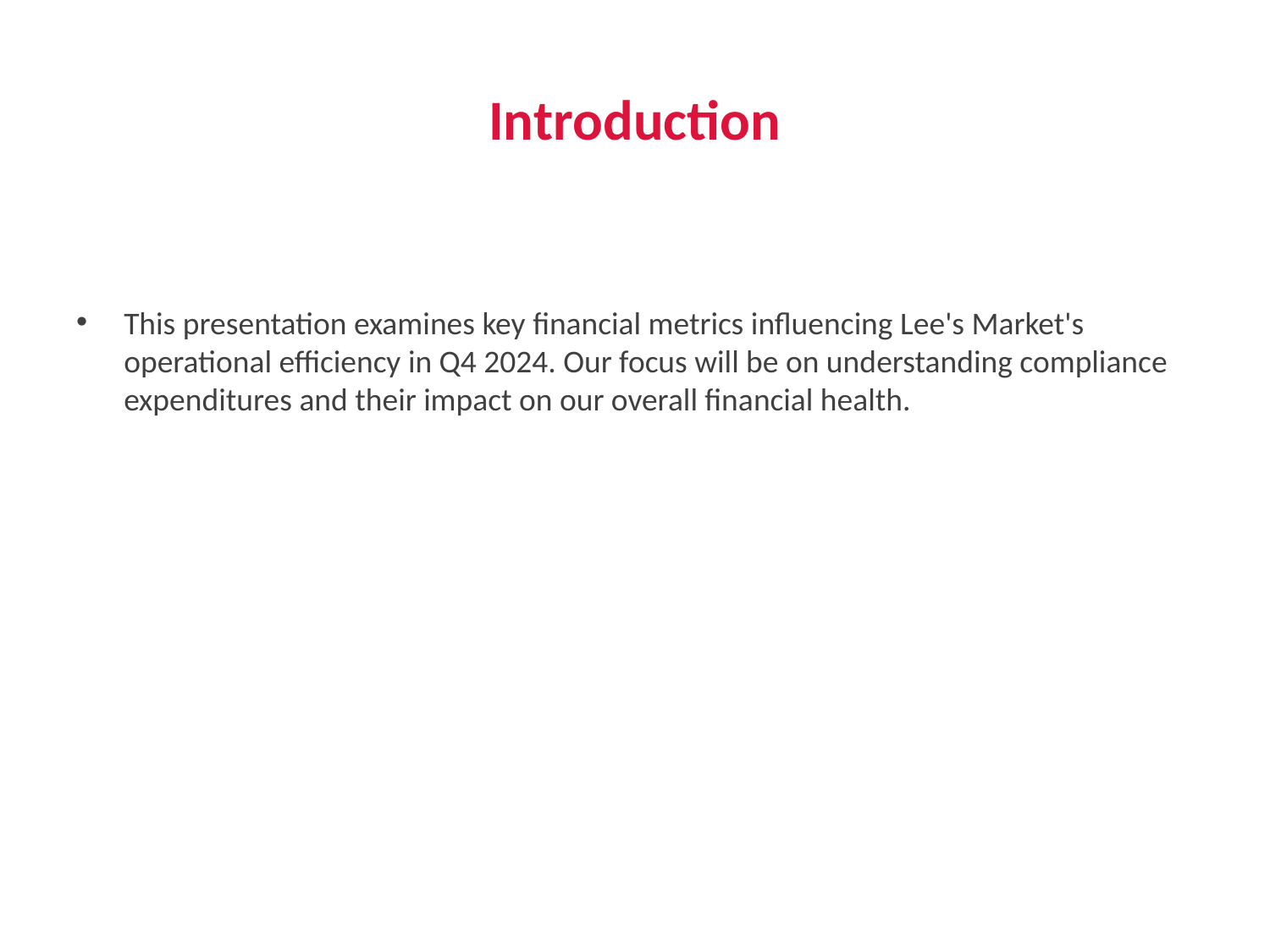

# Introduction

This presentation examines key financial metrics influencing Lee's Market's operational efficiency in Q4 2024. Our focus will be on understanding compliance expenditures and their impact on our overall financial health.